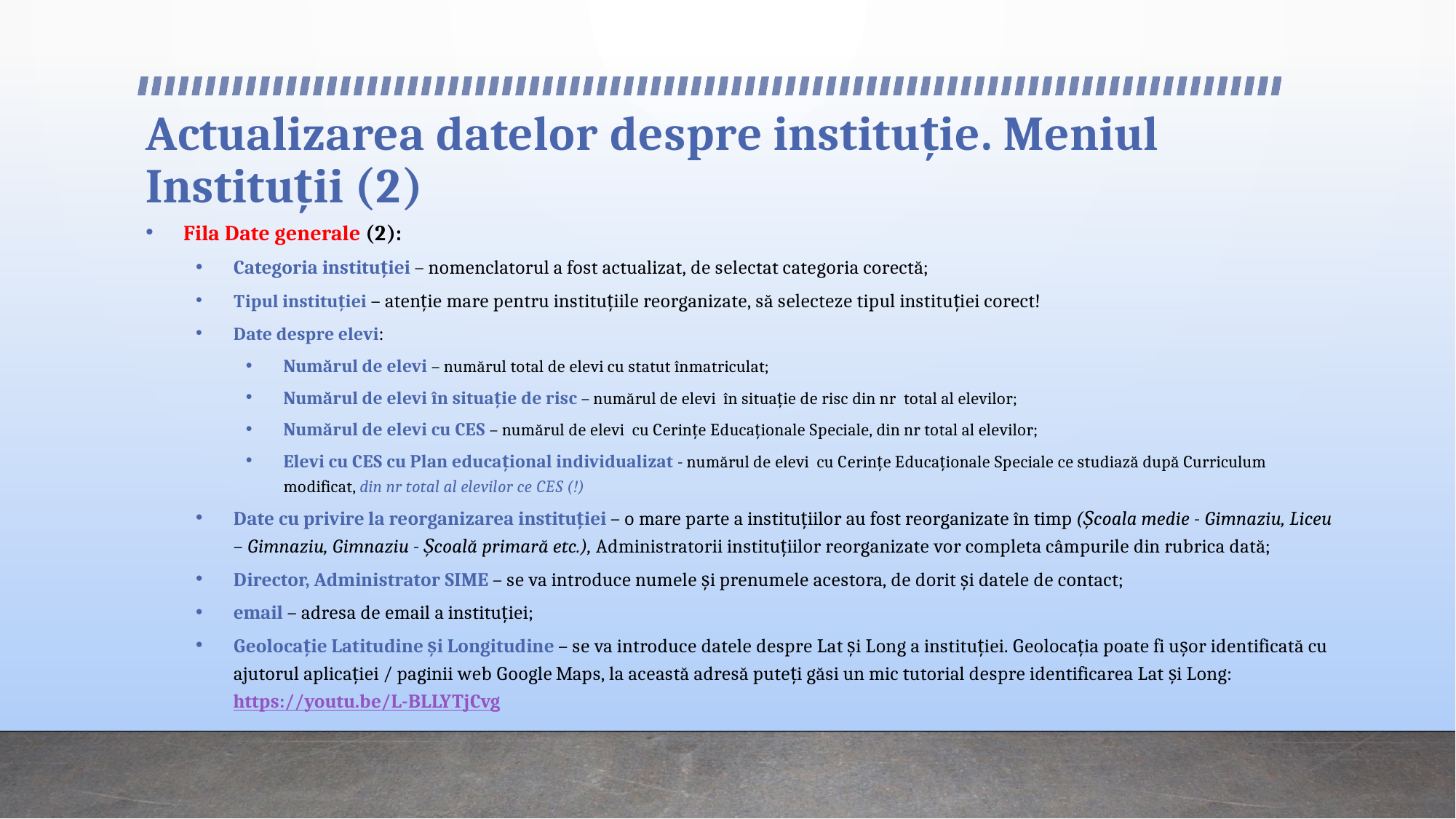

# Actualizarea datelor despre instituție. Meniul Instituții (2)
Fila Date generale (2):
Categoria instituției – nomenclatorul a fost actualizat, de selectat categoria corectă;
Tipul instituției – atenție mare pentru instituțiile reorganizate, să selecteze tipul instituției corect!
Date despre elevi:
Numărul de elevi – numărul total de elevi cu statut înmatriculat;
Numărul de elevi în situație de risc – numărul de elevi  în situație de risc din nr  total al elevilor;
Numărul de elevi cu CES – numărul de elevi  cu Cerințe Educaționale Speciale, din nr total al elevilor;
Elevi cu CES cu Plan educațional individualizat - numărul de elevi  cu Cerințe Educaționale Speciale ce studiază după Curriculum modificat, din nr total al elevilor ce CES (!)
Date cu privire la reorganizarea instituției – o mare parte a instituțiilor au fost reorganizate în timp (Școala medie - Gimnaziu, Liceu – Gimnaziu, Gimnaziu - Școală primară etc.), Administratorii instituțiilor reorganizate vor completa câmpurile din rubrica dată;
Director, Administrator SIME – se va introduce numele și prenumele acestora, de dorit și datele de contact;
email – adresa de email a instituției;
Geolocație Latitudine și Longitudine – se va introduce datele despre Lat și Long a instituției. Geolocația poate fi ușor identificată cu ajutorul aplicației / paginii web Google Maps, la această adresă puteți găsi un mic tutorial despre identificarea Lat și Long: https://youtu.be/L-BLLYTjCvg